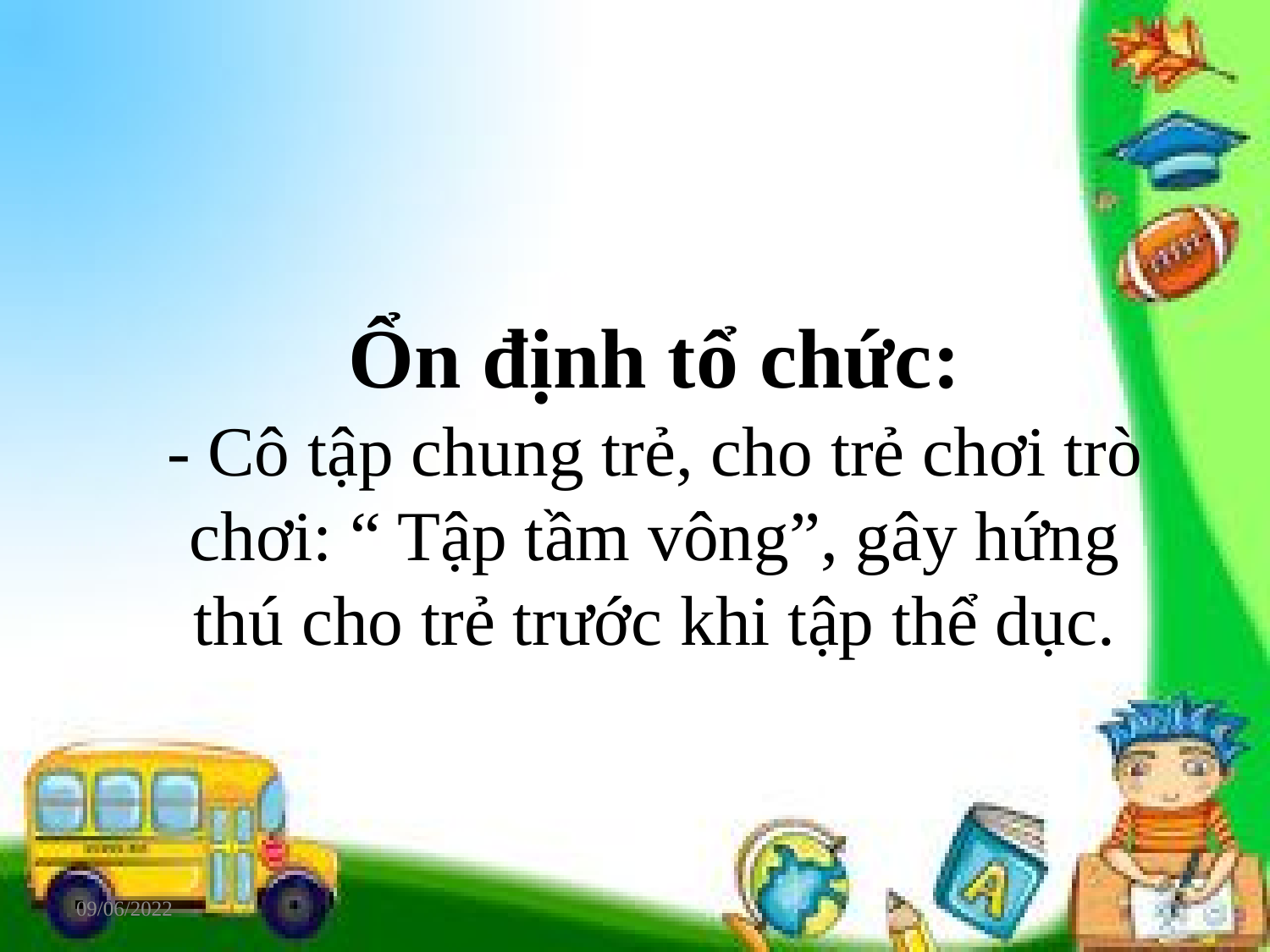

Ổn định tổ chức:
- Cô tập chung trẻ, cho trẻ chơi trò chơi: “ Tập tầm vông”, gây hứng thú cho trẻ trước khi tập thể dục.

09/06/2022